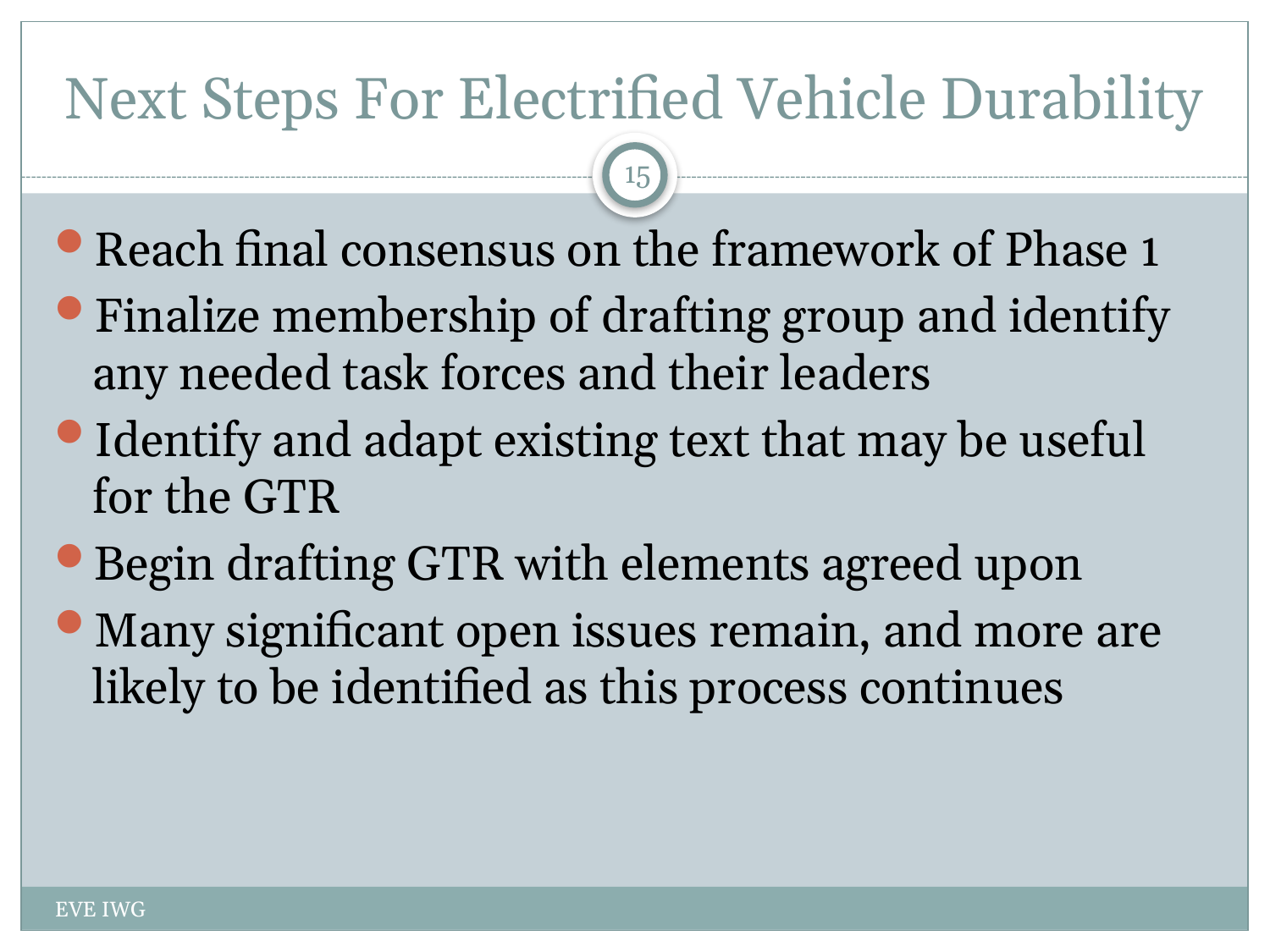

# Next Steps For Electrified Vehicle Durability
15
Reach final consensus on the framework of Phase 1
Finalize membership of drafting group and identify any needed task forces and their leaders
Identify and adapt existing text that may be useful for the GTR
Begin drafting GTR with elements agreed upon
Many significant open issues remain, and more are likely to be identified as this process continues
EVE IWG